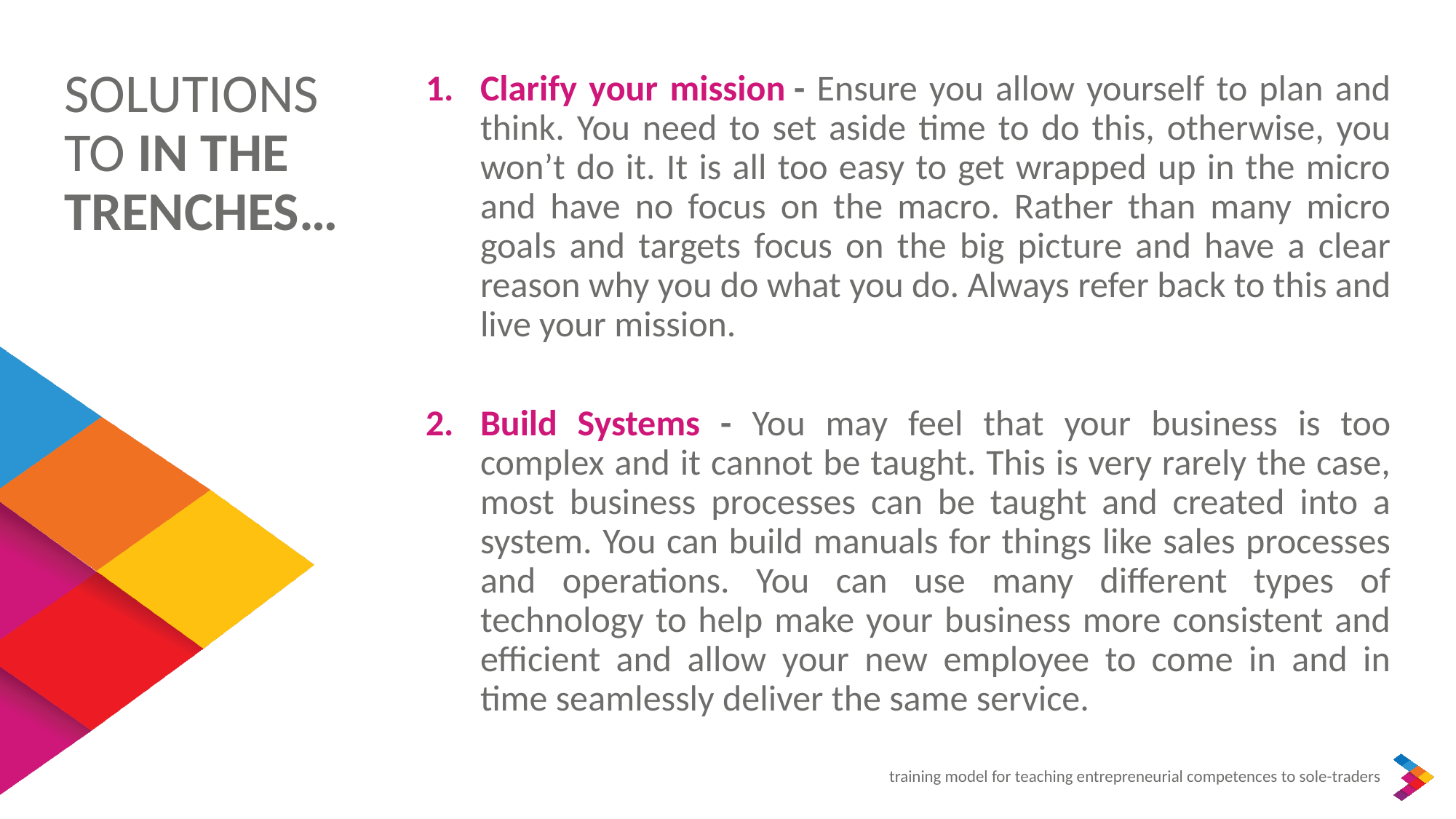

SOLUTIONS TO IN THE TRENCHES…
Clarify your mission - Ensure you allow yourself to plan and think. You need to set aside time to do this, otherwise, you won’t do it. It is all too easy to get wrapped up in the micro and have no focus on the macro. Rather than many micro goals and targets focus on the big picture and have a clear reason why you do what you do. Always refer back to this and live your mission.

Build Systems - You may feel that your business is too complex and it cannot be taught. This is very rarely the case, most business processes can be taught and created into a system. You can build manuals for things like sales processes and operations. You can use many different types of technology to help make your business more consistent and efficient and allow your new employee to come in and in time seamlessly deliver the same service.